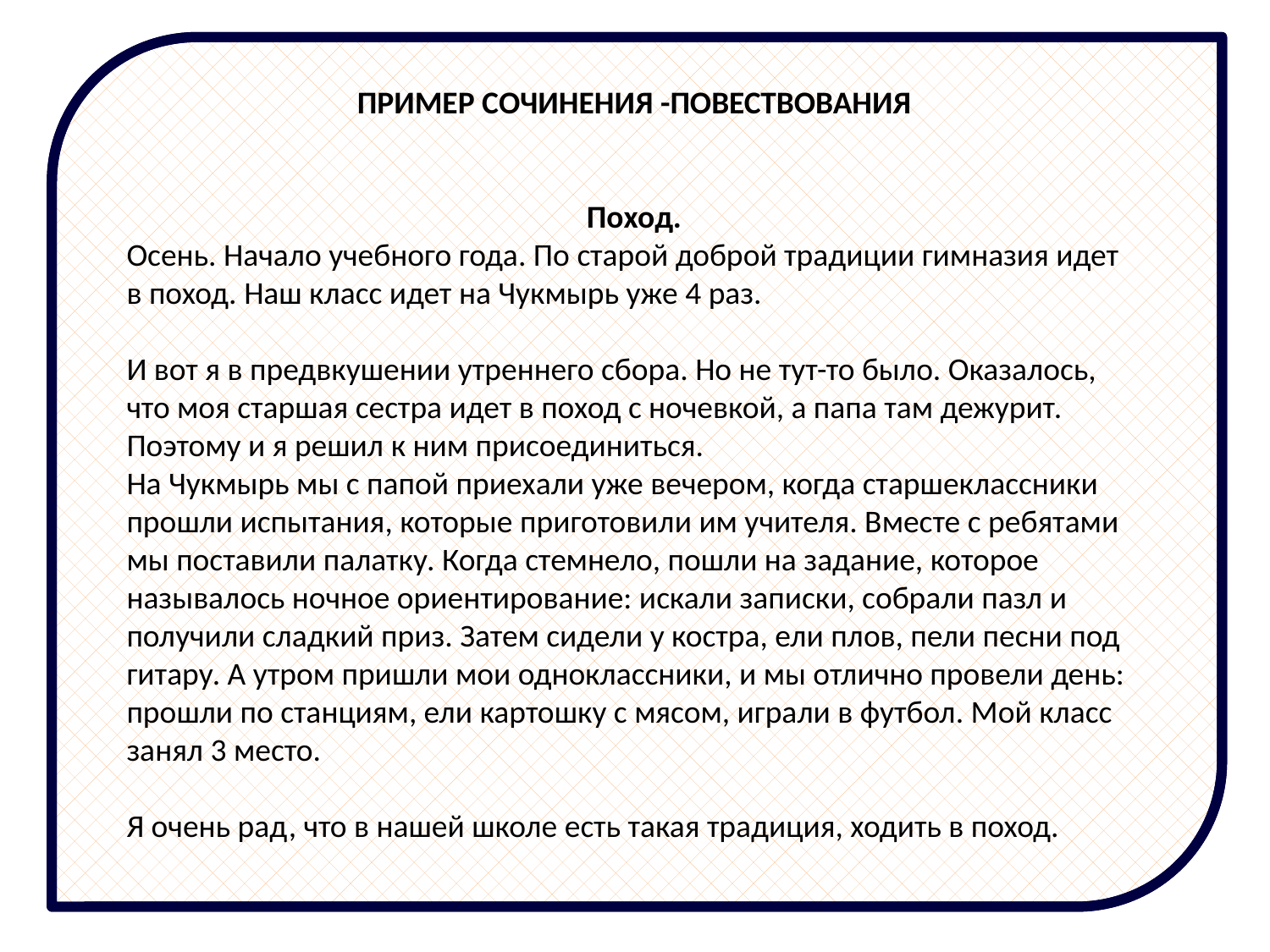

ПРИМЕР СОЧИНЕНИЯ -ПОВЕСТВОВАНИЯ

Поход.
Осень. Начало учебного года. По старой доброй традиции гимназия идет в поход. Наш класс идет на Чукмырь уже 4 раз.

И вот я в предвкушении утреннего сбора. Но не тут-то было. Оказалось, что моя старшая сестра идет в поход с ночевкой, а папа там дежурит. Поэтому и я решил к ним присоединиться.
На Чукмырь мы с папой приехали уже вечером, когда старшеклассники прошли испытания, которые приготовили им учителя. Вместе с ребятами мы поставили палатку. Когда стемнело, пошли на задание, которое называлось ночное ориентирование: искали записки, собрали пазл и получили сладкий приз. Затем сидели у костра, ели плов, пели песни под гитару. А утром пришли мои одноклассники, и мы отлично провели день: прошли по станциям, ели картошку с мясом, играли в футбол. Мой класс занял 3 место.

Я очень рад, что в нашей школе есть такая традиция, ходить в поход.